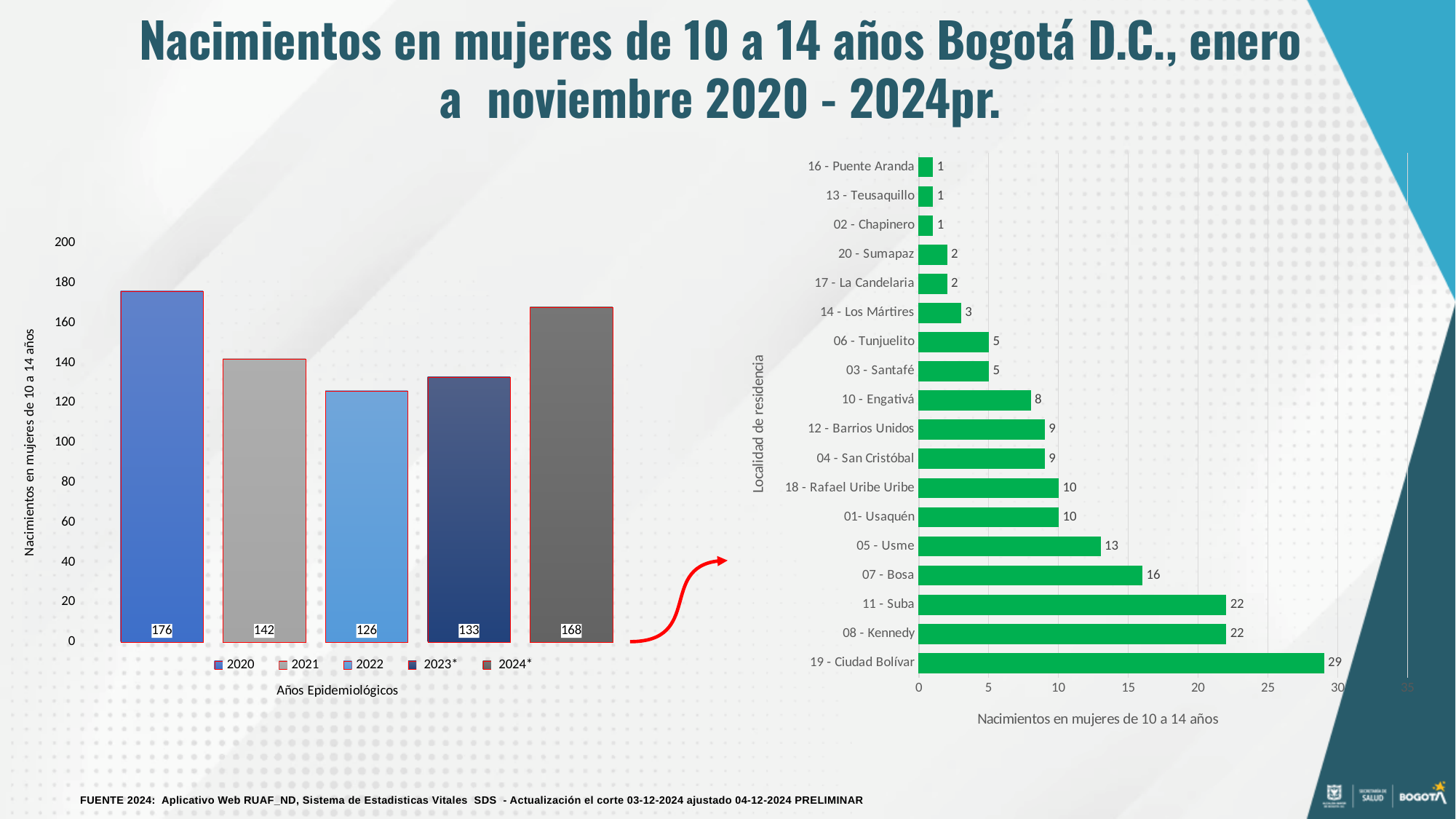

Nacimientos en mujeres de 10 a 14 años Bogotá D.C., enero a  noviembre 2020 - 2024pr.

### Chart

| Category | No. Nacimientos acumulado a Noviembre 2024* |
|---|---|
| 19 - Ciudad Bolívar | 29.0 |
| 08 - Kennedy | 22.0 |
| 11 - Suba | 22.0 |
| 07 - Bosa | 16.0 |
| 05 - Usme | 13.0 |
| 01- Usaquén | 10.0 |
| 18 - Rafael Uribe Uribe | 10.0 |
| 04 - San Cristóbal | 9.0 |
| 12 - Barrios Unidos | 9.0 |
| 10 - Engativá | 8.0 |
| 03 - Santafé | 5.0 |
| 06 - Tunjuelito | 5.0 |
| 14 - Los Mártires | 3.0 |
| 17 - La Candelaria | 2.0 |
| 20 - Sumapaz | 2.0 |
| 02 - Chapinero | 1.0 |
| 13 - Teusaquillo | 1.0 |
| 16 - Puente Aranda | 1.0 |

### Chart

| Category | 2020 | 2021 | 2022 |  2023* |  2024* |
|---|---|---|---|---|---|
| Nacimientos 10-14 años | 176.0 | 142.0 | 126.0 | 133.0 | 168.0 |
FUENTE 2024:  Aplicativo Web RUAF_ND, Sistema de Estadisticas Vitales  SDS  - Actualización el corte 03-12-2024 ajustado 04-12-2024 PRELIMINAR